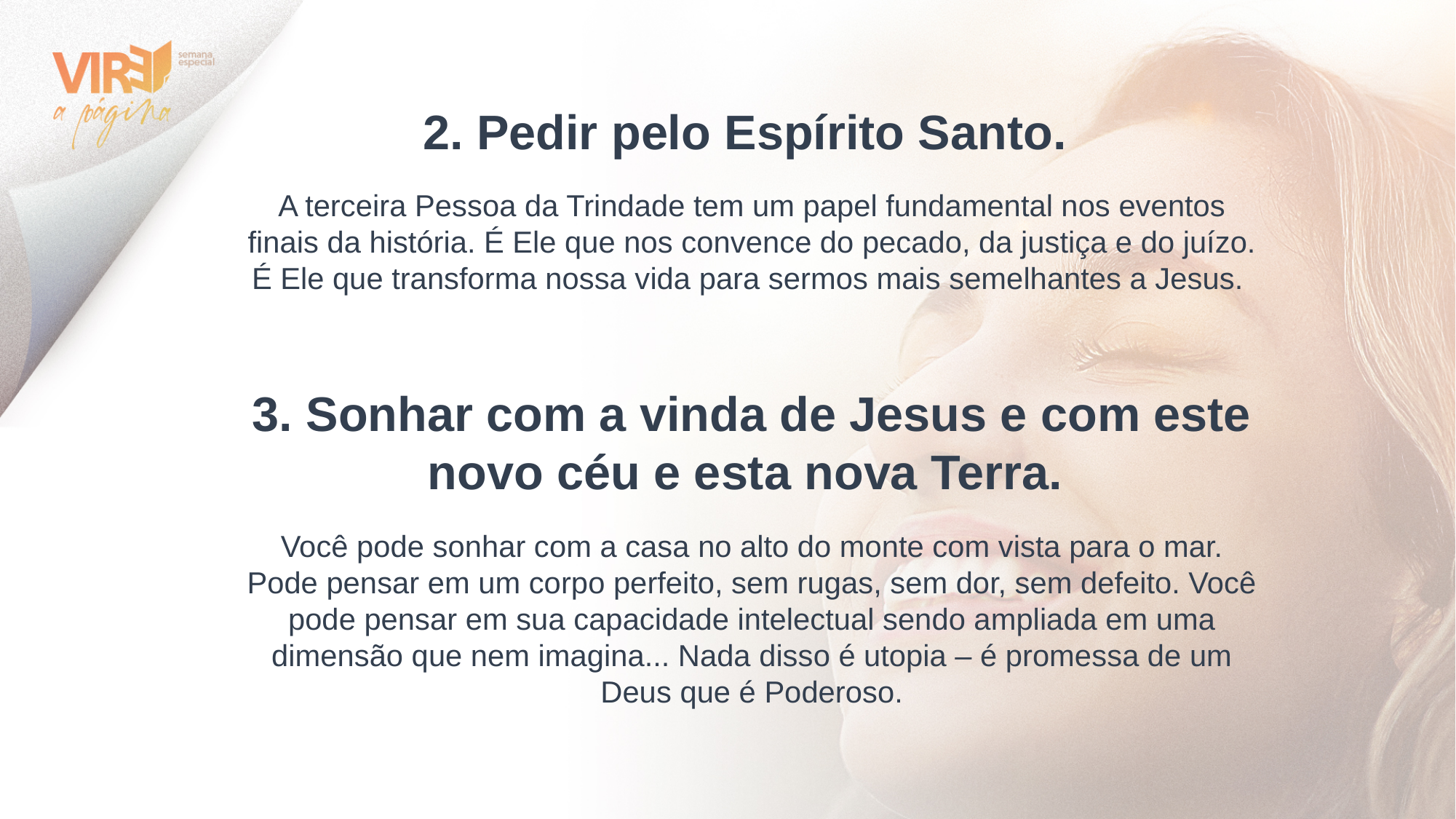

2. Pedir pelo Espírito Santo.
A terceira Pessoa da Trindade tem um papel fundamental nos eventos finais da história. É Ele que nos convence do pecado, da justiça e do juízo. É Ele que transforma nossa vida para sermos mais semelhantes a Jesus.

3. Sonhar com a vinda de Jesus e com este novo céu e esta nova Terra.
Você pode sonhar com a casa no alto do monte com vista para o mar. Pode pensar em um corpo perfeito, sem rugas, sem dor, sem defeito. Você pode pensar em sua capacidade intelectual sendo ampliada em uma dimensão que nem imagina... Nada disso é utopia – é promessa de um Deus que é Poderoso.